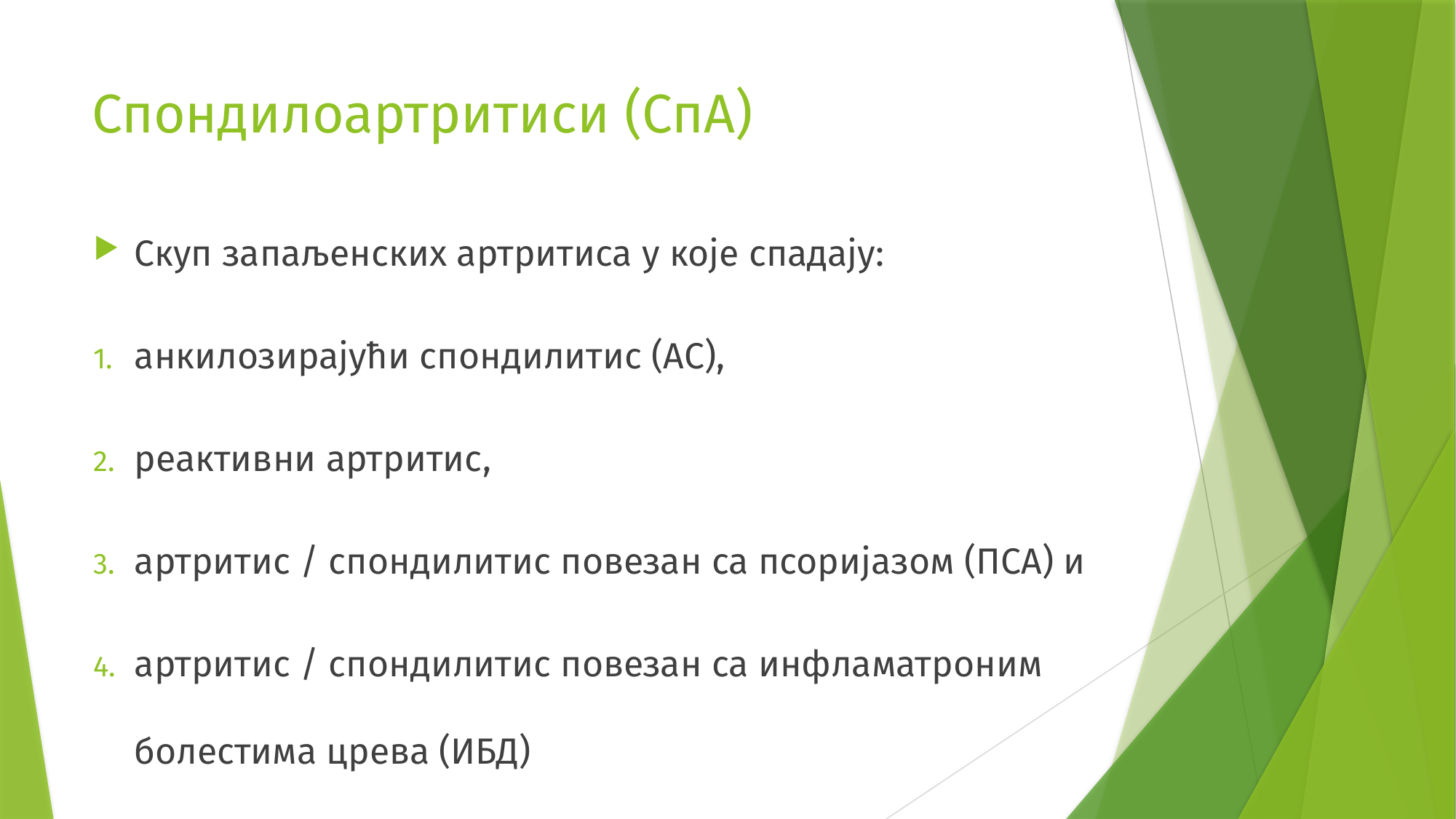

# Спондилоартритиси (СпА)
Скуп запаљенских артритиса у које спадају:
анкилозирајући спондилитис (АС),
реактивни артритис,
артритис / спондилитис повезан са псоријазом (ПСА) и
артритис / спондилитис повезан са инфламатроним болестима црева (ИБД)